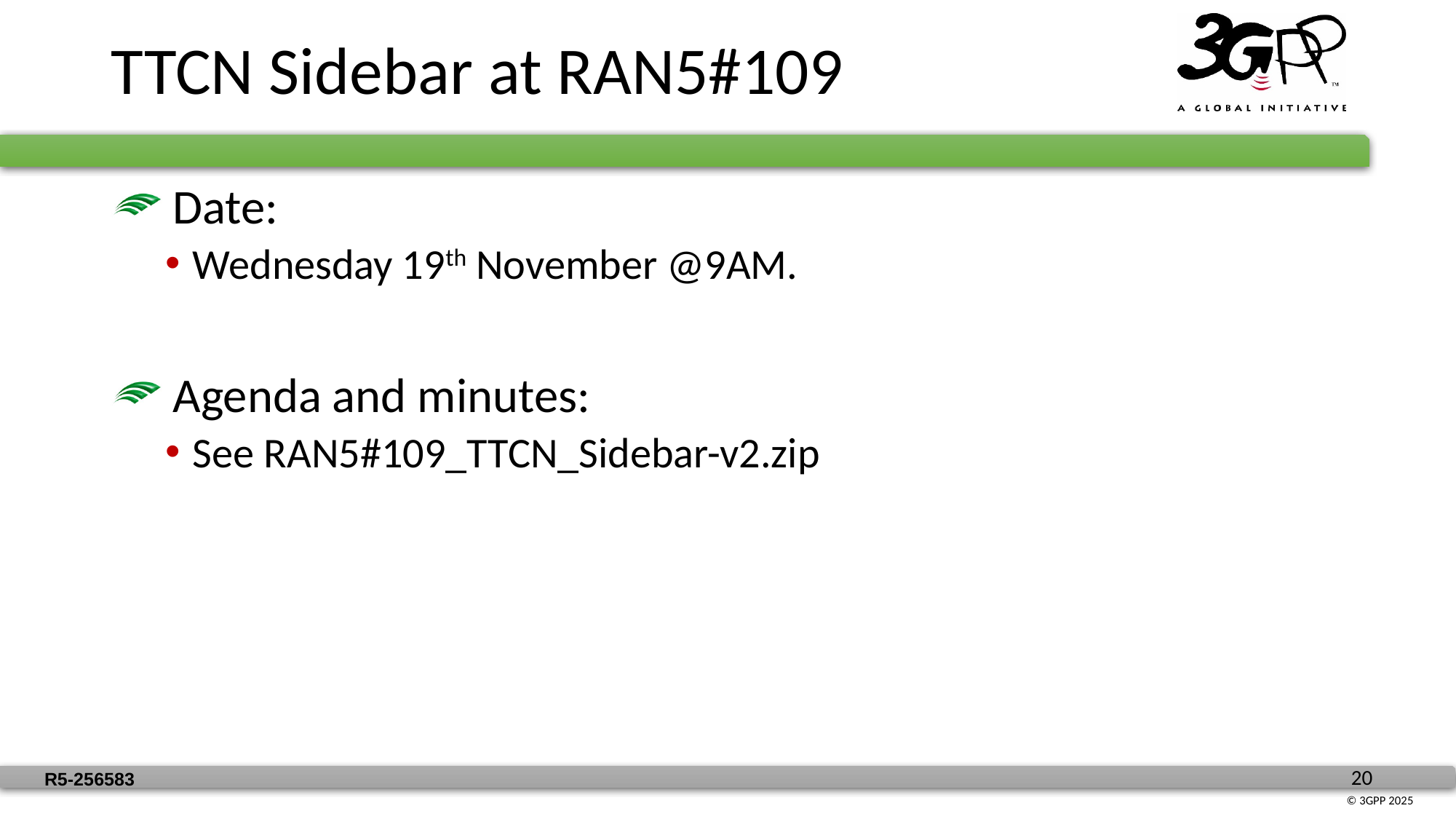

# TTCN Sidebar at RAN5#109
 Date:
Wednesday 19th November @9AM.

 Agenda and minutes:
See RAN5#109_TTCN_Sidebar-v2.zip